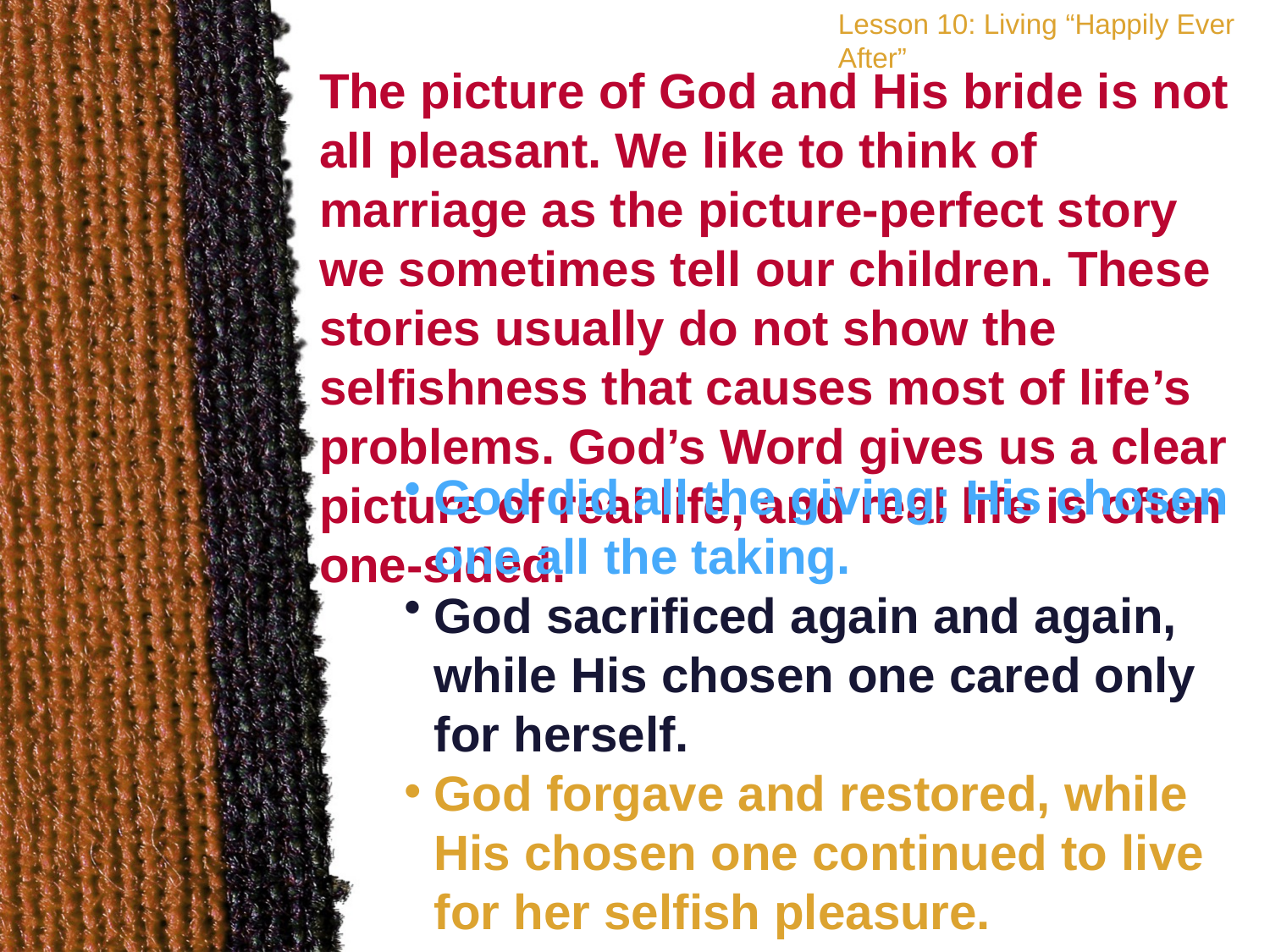

Lesson 10: Living “Happily Ever After”
The picture of God and His bride is not all pleasant. We like to think of marriage as the picture-perfect story we sometimes tell our children. These stories usually do not show the selfishness that causes most of life’s problems. God’s Word gives us a clear picture of real life, and real life is often one-sided.
God did all the giving; His chosen one all the taking.
God sacrificed again and again, while His chosen one cared only for herself.
God forgave and restored, while His chosen one continued to live for her selfish pleasure.